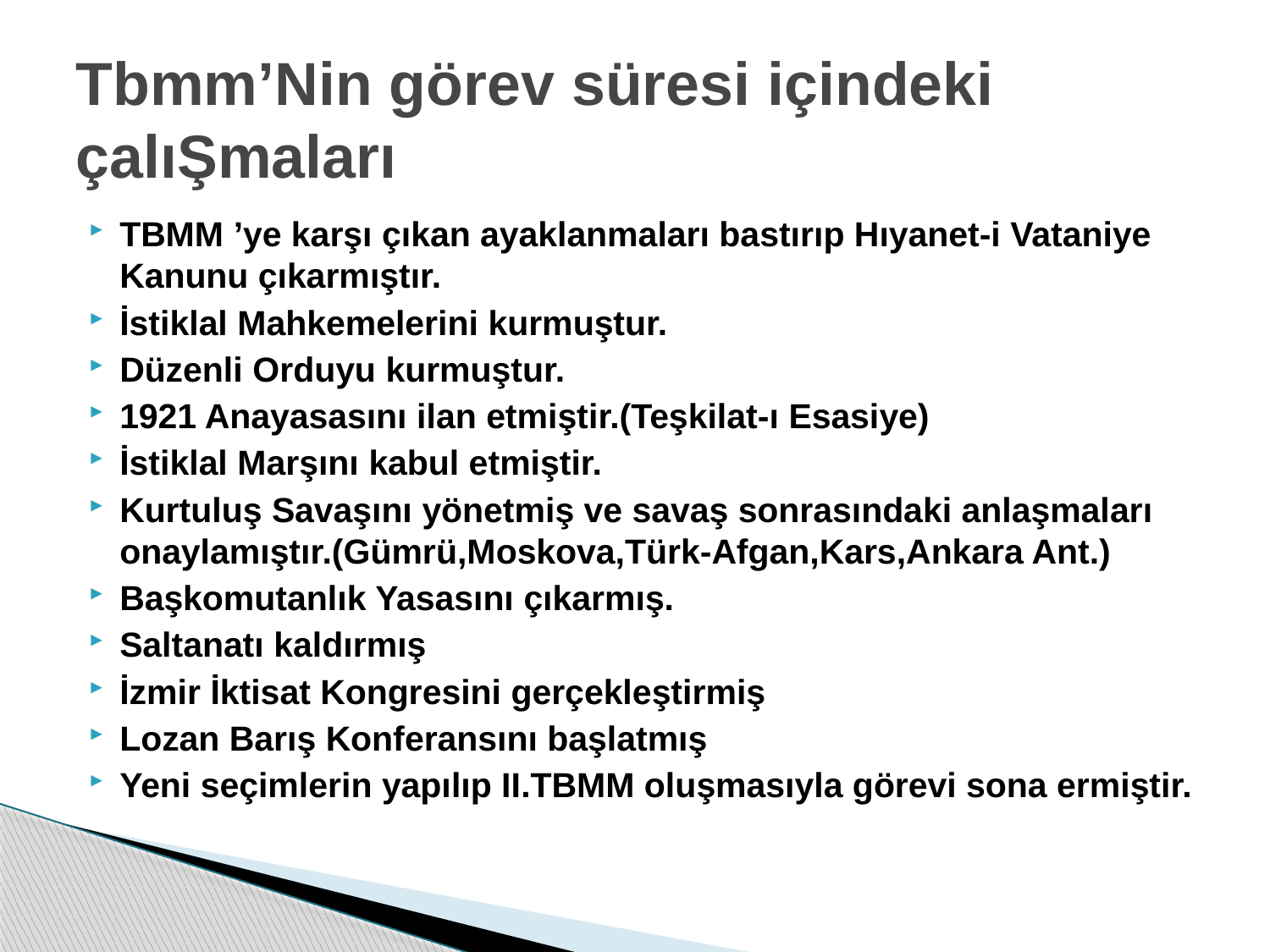

# Tbmm’Nin görev süresi içindeki çalıŞmaları
TBMM ’ye karşı çıkan ayaklanmaları bastırıp Hıyanet-i Vataniye Kanunu çıkarmıştır.
İstiklal Mahkemelerini kurmuştur.
Düzenli Orduyu kurmuştur.
1921 Anayasasını ilan etmiştir.(Teşkilat-ı Esasiye)
İstiklal Marşını kabul etmiştir.
Kurtuluş Savaşını yönetmiş ve savaş sonrasındaki anlaşmaları onaylamıştır.(Gümrü,Moskova,Türk-Afgan,Kars,Ankara Ant.)
Başkomutanlık Yasasını çıkarmış.
Saltanatı kaldırmış
İzmir İktisat Kongresini gerçekleştirmiş
Lozan Barış Konferansını başlatmış
Yeni seçimlerin yapılıp II.TBMM oluşmasıyla görevi sona ermiştir.